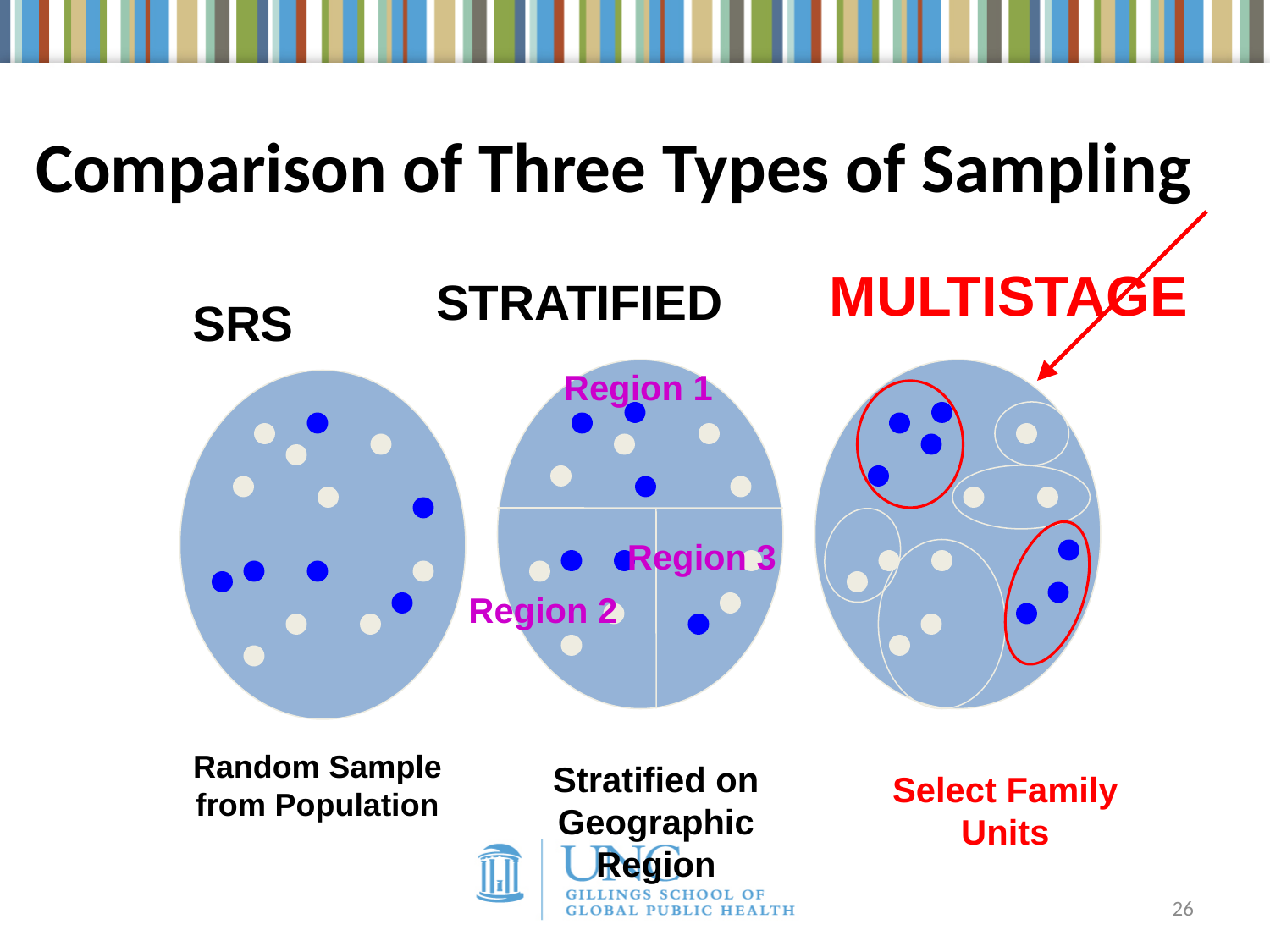

Comparison of Three Types of Sampling

MULTISTAGE
STRATIFIED
SRS

Region 1

Region 3

Region 2

Random Sample from Population
Stratified on Geographic Region
Select Family Units
26